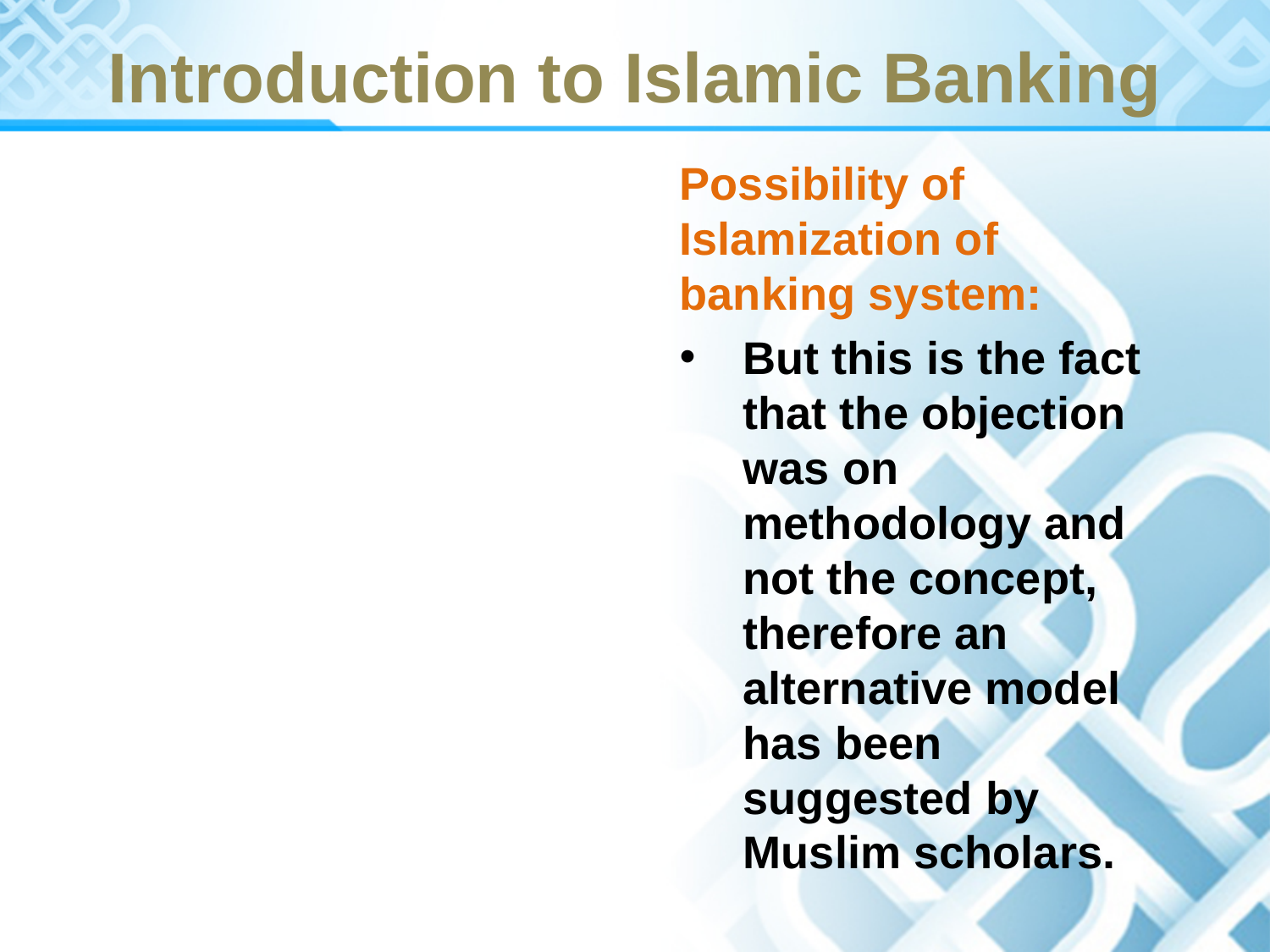

Introduction to Islamic Banking
Possibility of Islamization of banking system:
But this is the fact that the objection was on methodology and not the concept, therefore an alternative model has been suggested by Muslim scholars.